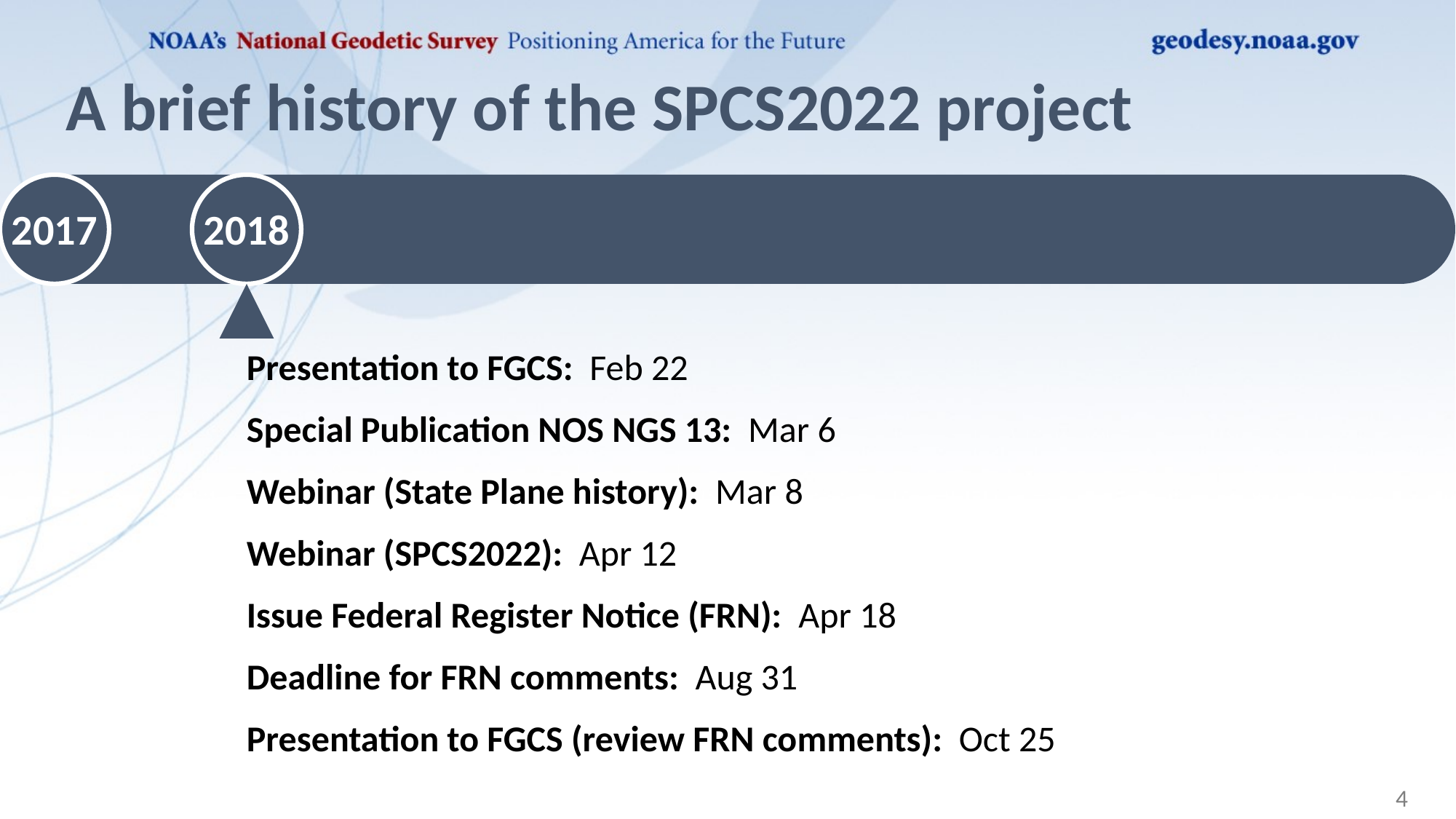

# A brief history of the SPCS2022 project

2017

2018

Presentation to FGCS:  Feb 22
Special Publication NOS NGS 13:  Mar 6
Webinar (State Plane history):  Mar 8
Webinar (SPCS2022):  Apr 12
Issue Federal Register Notice (FRN):  Apr 18
Deadline for FRN comments:  Aug 31
Presentation to FGCS (review FRN comments):  Oct 25
4